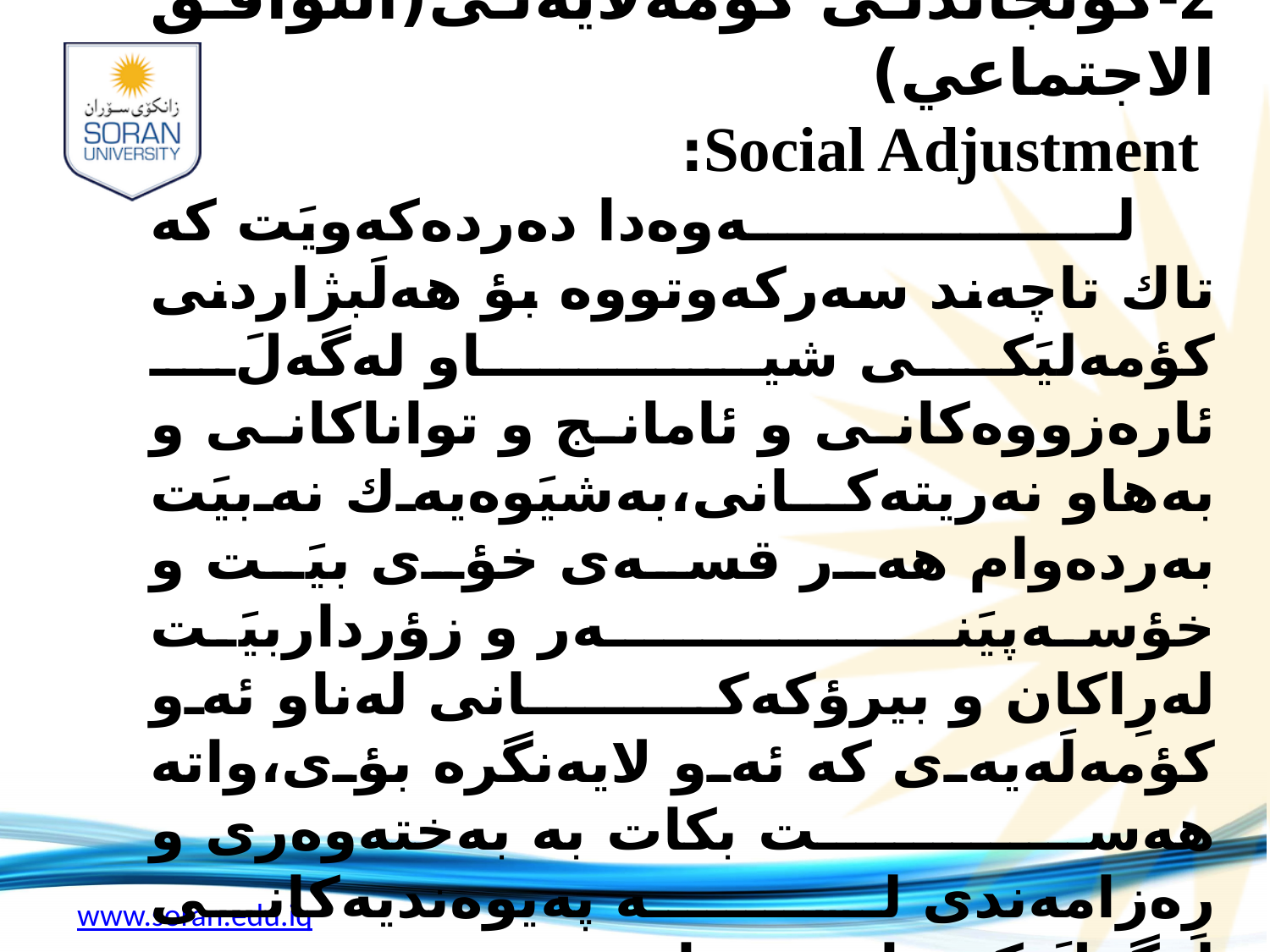

2-گونجاندنى كؤمه‌لاَيه‌تى(التوافق الاجتماعي)
 Social Adjustment:
    لـــــــــــــــــــه‌وه‌دا ده‌رده‌كه‌ويَت كه‌ تاك تاچه‌ند سه‌ركه‌وتووه‌ بؤ هه‌لَبژاردنى كؤمه‌ليَكى شيــــــــــاو له‌گه‌لَ ئاره‌زووه‌كانى و ئامانج و تواناكانى و به‌هاو نه‌ريته‌كــانى،به‌شيَوه‌يه‌ك نه‌بيَت به‌رده‌وام هه‌ر قسه‌ى خؤى بيَت و خؤسه‌پيَنــــــــــــــــــه‌ر و زؤرداربيَت له‌رِاكان و بيرؤكه‌كـــــــــانى له‌ناو ئه‌و كؤمه‌لَه‌يه‌ى كه‌ ئه‌و لايه‌نگره‌ بؤى،واته‌ هه‌ست بكات به‌ به‌خته‌وه‌رى و رِه‌زامه‌ندى لـــــــــه‌ په‌يوه‌نديه‌كانى له‌گه‌لَ كه‌سانى تردا.